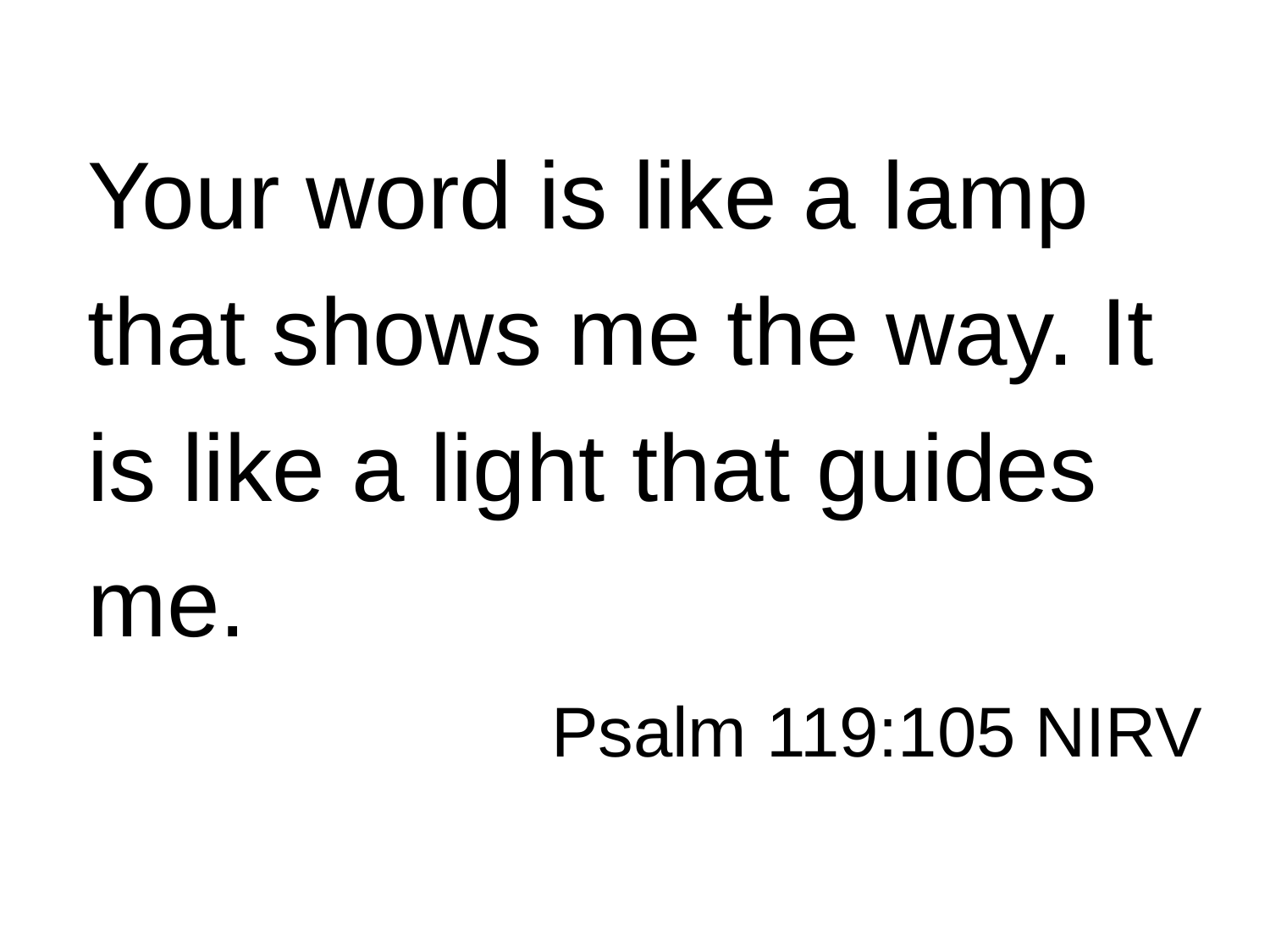

Your word is like a lamp that shows me the way. It is like a light that guides me.
Psalm 119:105 NIRV